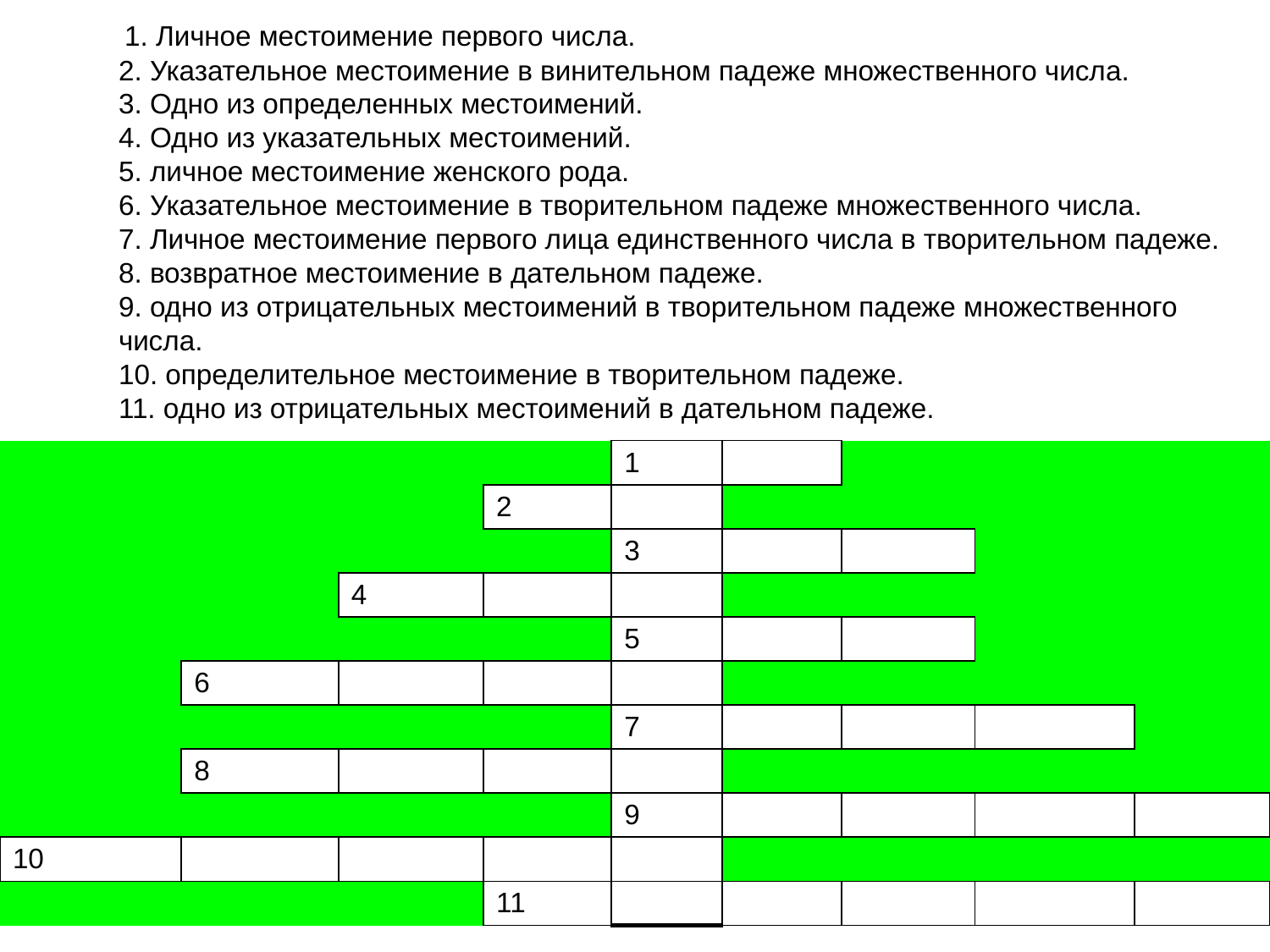

# 1. Личное местоимение первого числа. 2. Указательное местоимение в винительном падеже множественного числа. 3. Одно из определенных местоимений. 4. Одно из указательных местоимений. 5. личное местоимение женского рода. 6. Указательное местоимение в творительном падеже множественного числа. 7. Личное местоимение первого лица единственного числа в творительном падеже. 8. возвратное местоимение в дательном падеже. 9. одно из отрицательных местоимений в творительном падеже множественного числа. 10. определительное местоимение в творительном падеже. 11. одно из отрицательных местоимений в дательном падеже.
|  |  |  |  | 1 |  |  |  |  |
| --- | --- | --- | --- | --- | --- | --- | --- | --- |
|  |  |  | 2 |  |  |  |  |  |
|  |  |  |  | 3 |  |  |  |  |
|  |  | 4 |  |  |  |  |  |  |
|  |  |  |  | 5 |  |  |  |  |
|  | 6 |  |  |  |  |  |  |  |
|  |  |  |  | 7 |  |  |  |  |
|  | 8 |  |  |  |  |  |  |  |
|  |  |  |  | 9 |  |  |  |  |
| 10 |  |  |  |  |  |  |  |  |
|  |  |  | 11 |  |  |  |  |  |